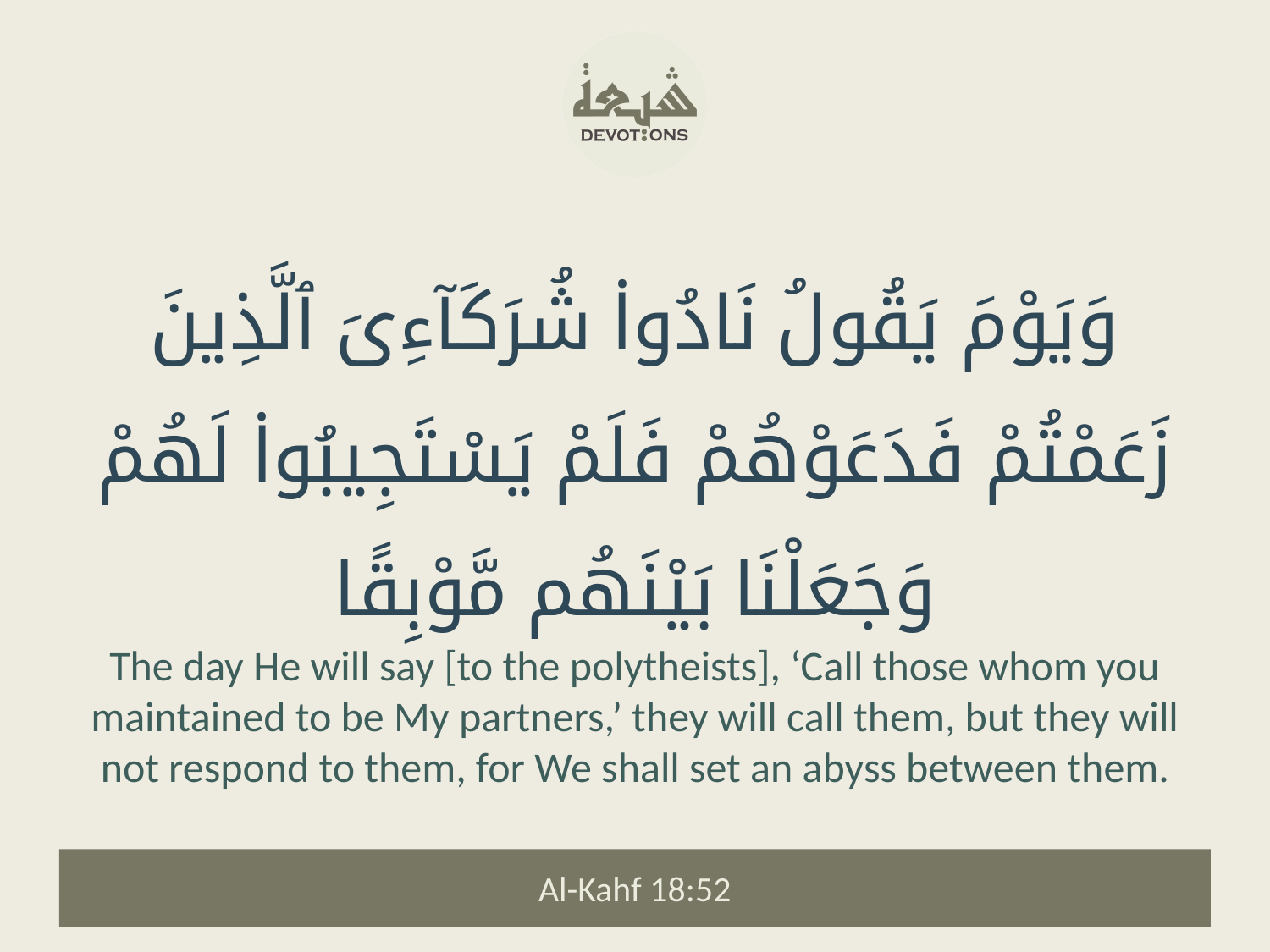

وَيَوْمَ يَقُولُ نَادُوا۟ شُرَكَآءِىَ ٱلَّذِينَ زَعَمْتُمْ فَدَعَوْهُمْ فَلَمْ يَسْتَجِيبُوا۟ لَهُمْ وَجَعَلْنَا بَيْنَهُم مَّوْبِقًا
The day He will say [to the polytheists], ‘Call those whom you maintained to be My partners,’ they will call them, but they will not respond to them, for We shall set an abyss between them.
Al-Kahf 18:52